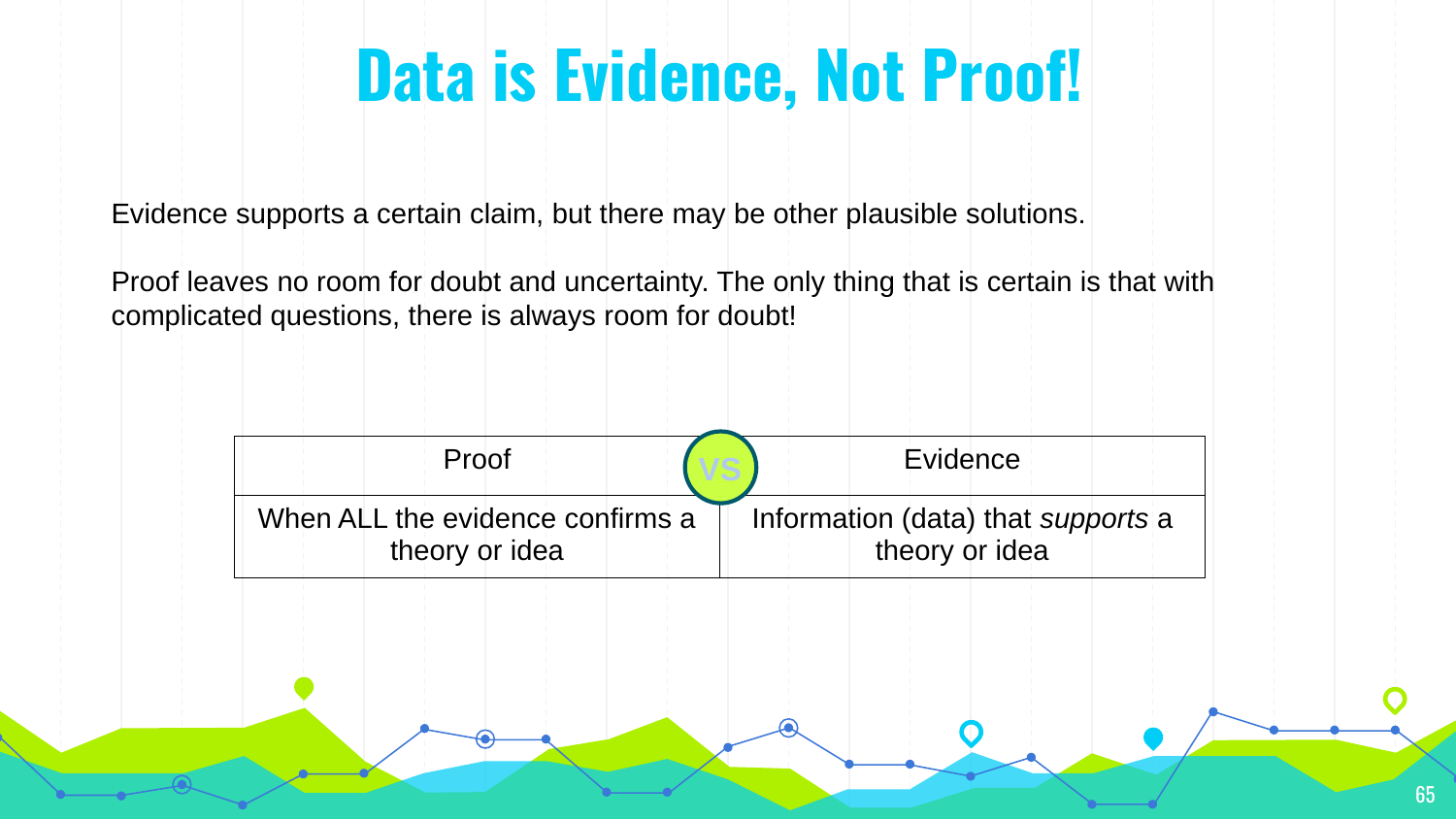

# Data is Evidence, Not Proof!
Evidence supports a certain claim, but there may be other plausible solutions.

Proof leaves no room for doubt and uncertainty. The only thing that is certain is that with complicated questions, there is always room for doubt!
VS

| Proof | Evidence |
| --- | --- |
| When ALL the evidence confirms a theory or idea | Information (data) that supports a theory or idea |
65